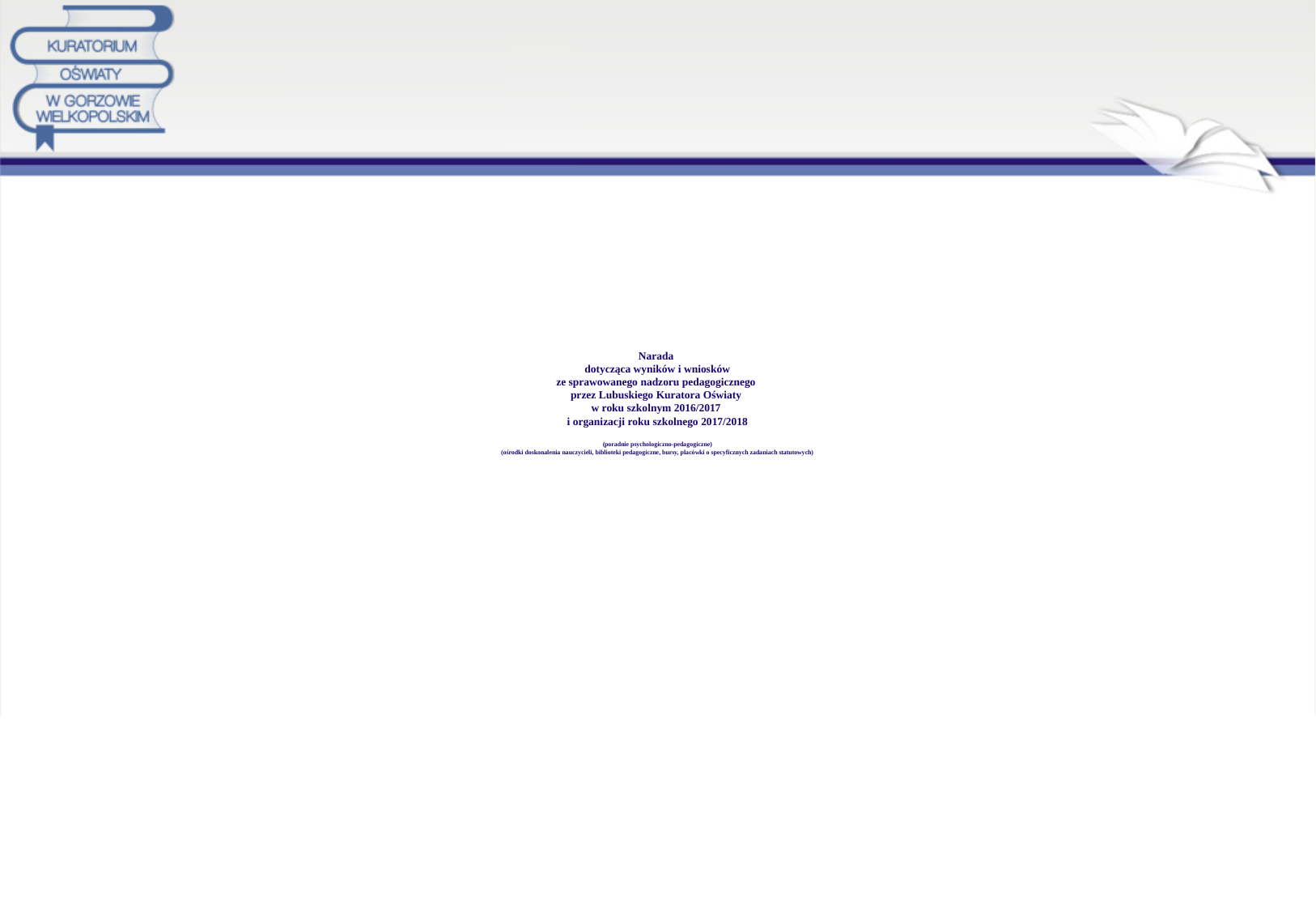

# Narada dotycząca wyników i wniosków ze sprawowanego nadzoru pedagogicznego przez Lubuskiego Kuratora Oświaty w roku szkolnym 2016/2017 i organizacji roku szkolnego 2017/2018 (poradnie psychologiczno-pedagogiczne) (ośrodki doskonalenia nauczycieli, biblioteki pedagogiczne, bursy, placówki o specyficznych zadaniach statutowych)